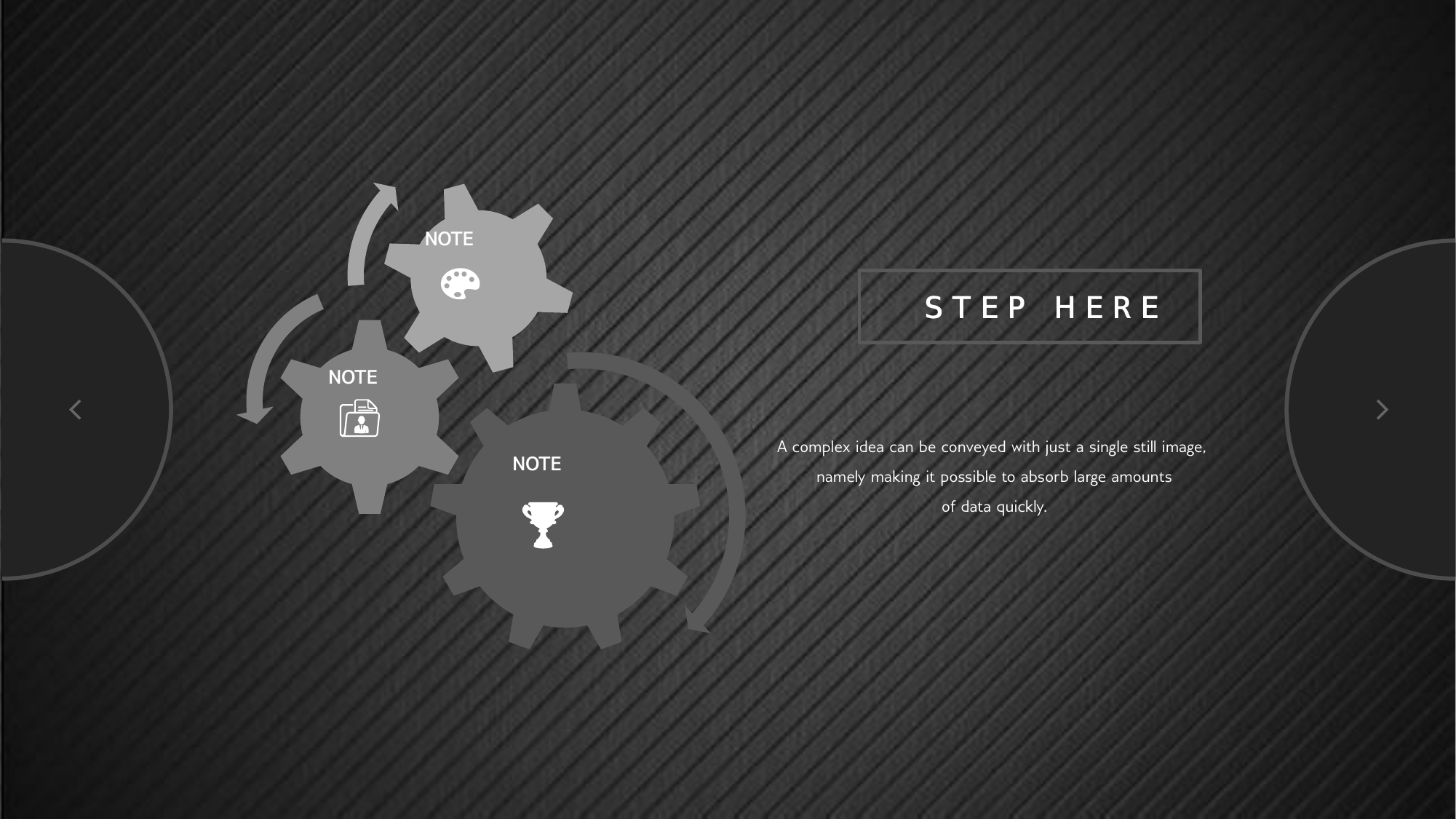

NOTE

NOTE

NOTE

STEP HERE
A complex idea can be conveyed with just a single still image,
 namely making it possible to absorb large amounts
 of data quickly.